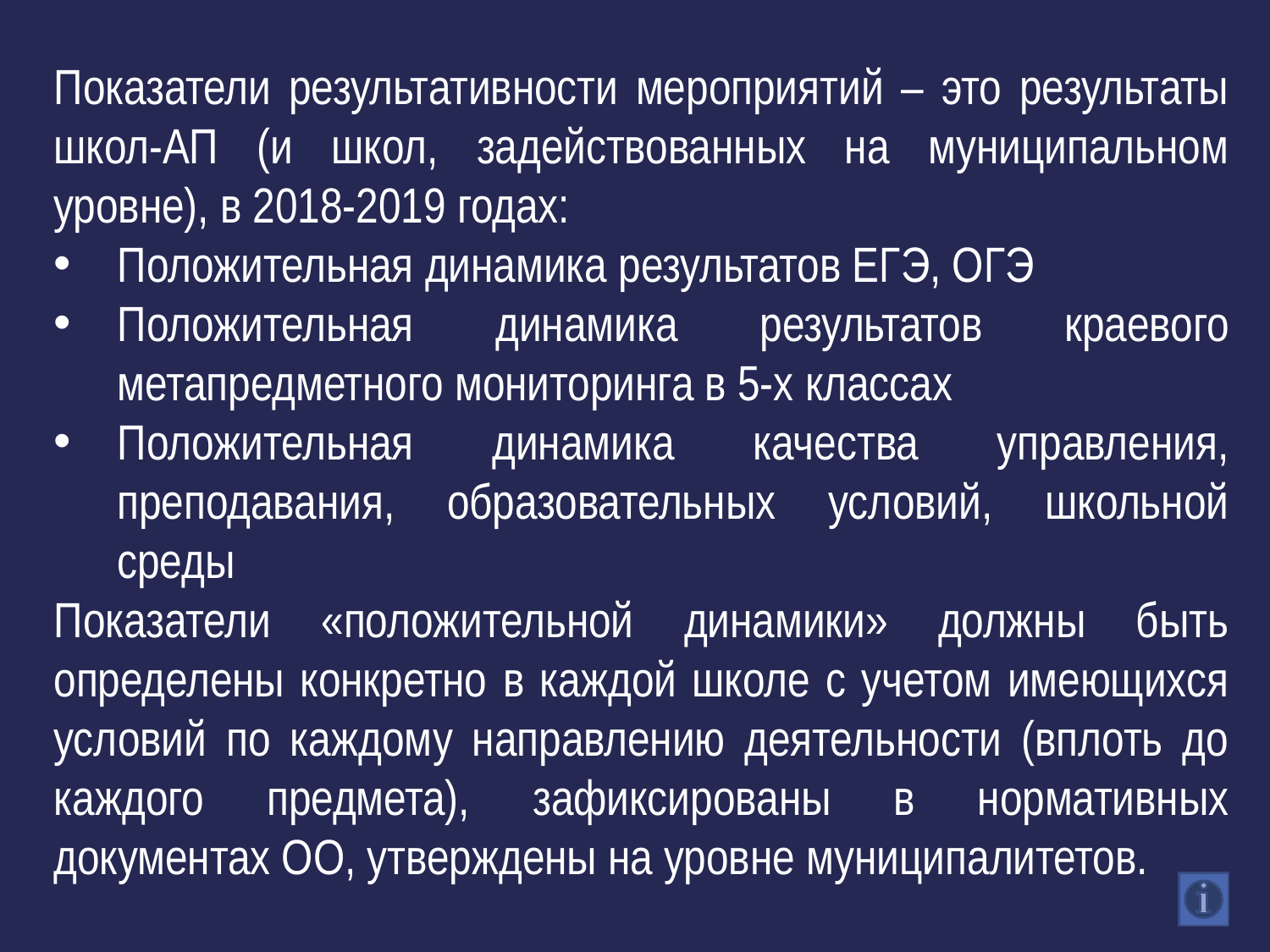

Показатели результативности мероприятий – это результаты школ-АП (и школ, задействованных на муниципальном уровне), в 2018-2019 годах:
Положительная динамика результатов ЕГЭ, ОГЭ
Положительная динамика результатов краевого метапредметного мониторинга в 5-х классах
Положительная динамика качества управления, преподавания, образовательных условий, школьной среды
Показатели «положительной динамики» должны быть определены конкретно в каждой школе с учетом имеющихся условий по каждому направлению деятельности (вплоть до каждого предмета), зафиксированы в нормативных документах ОО, утверждены на уровне муниципалитетов.